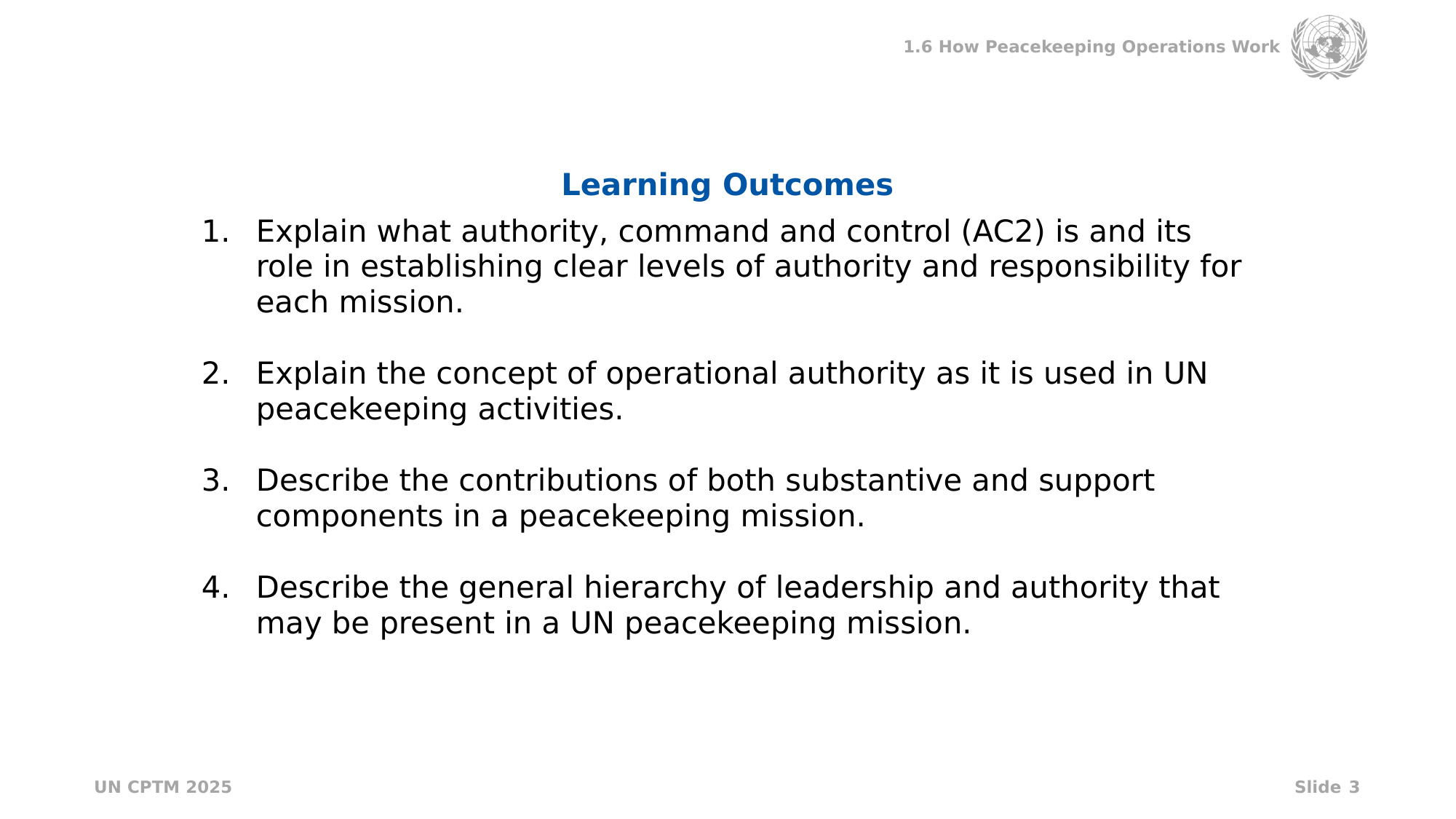

| Learning Outcomes |
| --- |
| Explain what authority, command and control (AC2) is and its role in establishing clear levels of authority and responsibility for each mission. Explain the concept of operational authority as it is used in UN peacekeeping activities. Describe the contributions of both substantive and support components in a peacekeeping mission. Describe the general hierarchy of leadership and authority that may be present in a UN peacekeeping mission. |